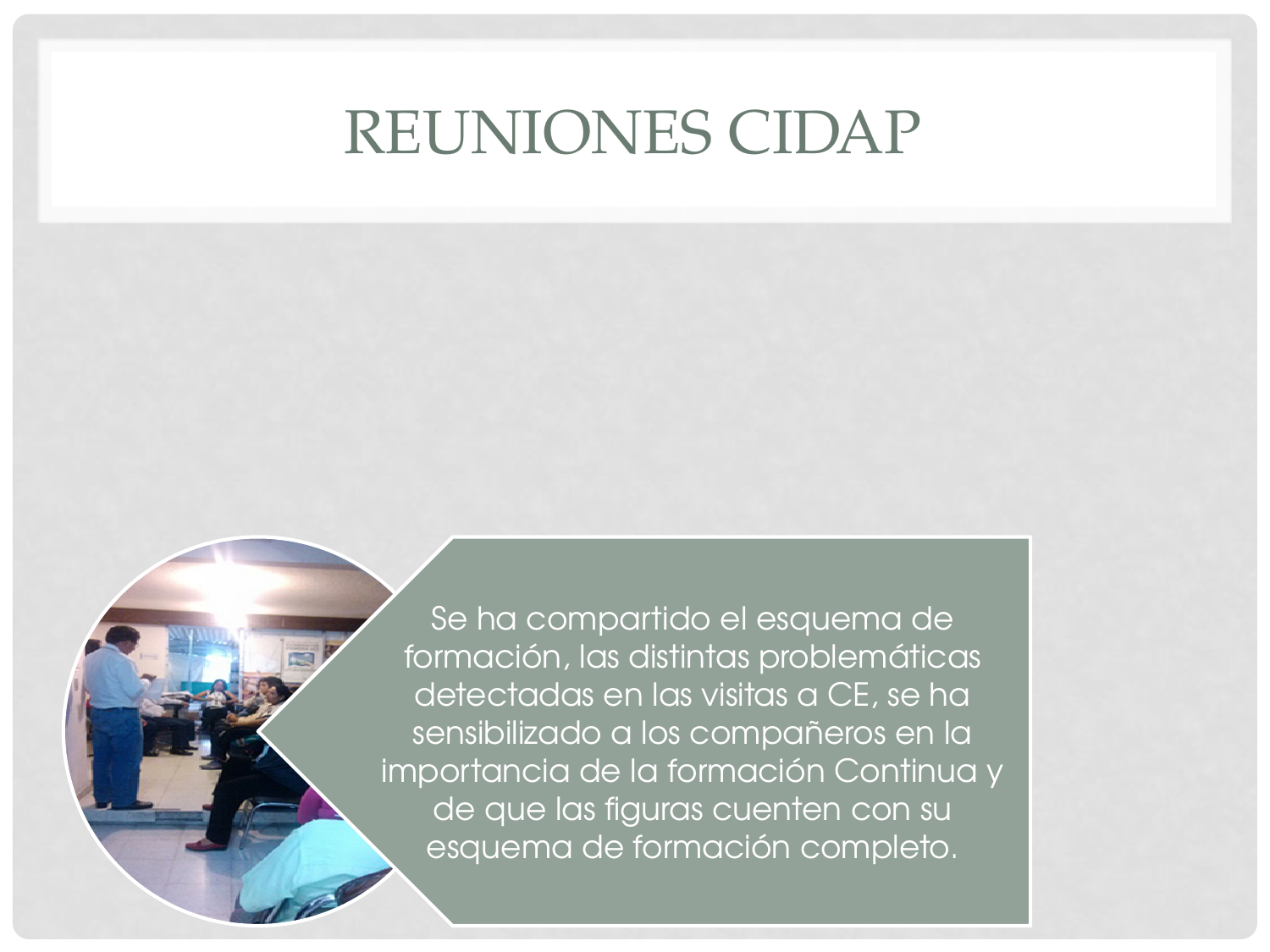

# Reuniones cidap
Se ha compartido el esquema de formación, las distintas problemáticas detectadas en las visitas a CE, se ha sensibilizado a los compañeros en la importancia de la formación Continua y de que las figuras cuenten con su esquema de formación completo.